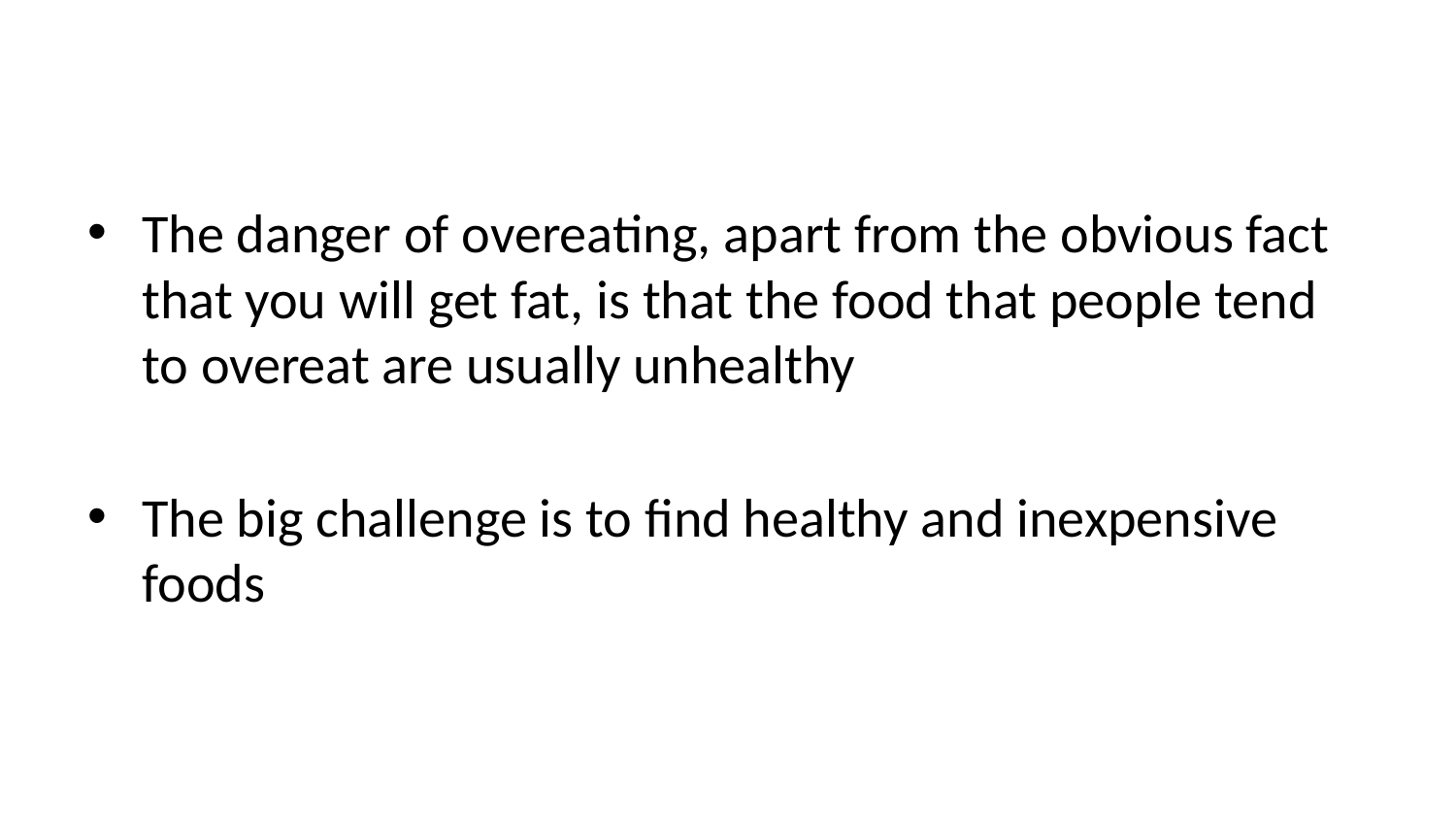

The danger of overeating, apart from the obvious fact that you will get fat, is that the food that people tend to overeat are usually unhealthy

The big challenge is to find healthy and inexpensive foods